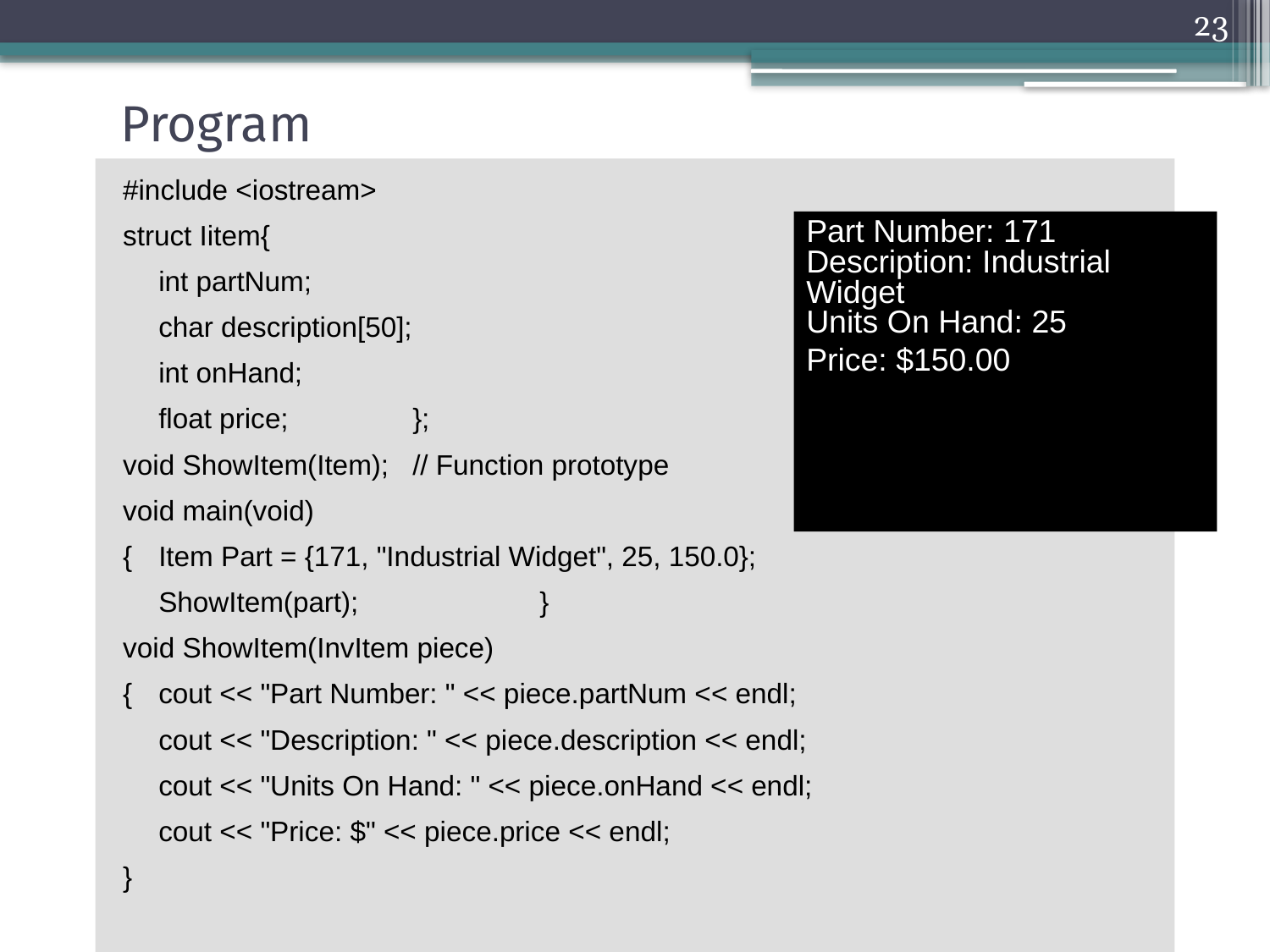

23
# Program
#include <iostream>
struct Iitem{
	int partNum;
	char description[50];
	int onHand;
	float price;	};
void ShowItem(Item);	// Function prototype
void main(void)
{	Item Part = {171, "Industrial Widget", 25, 150.0};
	ShowItem(part);		}
void ShowItem(InvItem piece)
{	cout << "Part Number: " << piece.partNum << endl;
	cout << "Description: " << piece.description << endl;
	cout << "Units On Hand: " << piece.onHand << endl;
	cout << "Price: $" << piece.price << endl;
}

Part Number: 171
Description: Industrial Widget
Units On Hand: 25
Price: $150.00